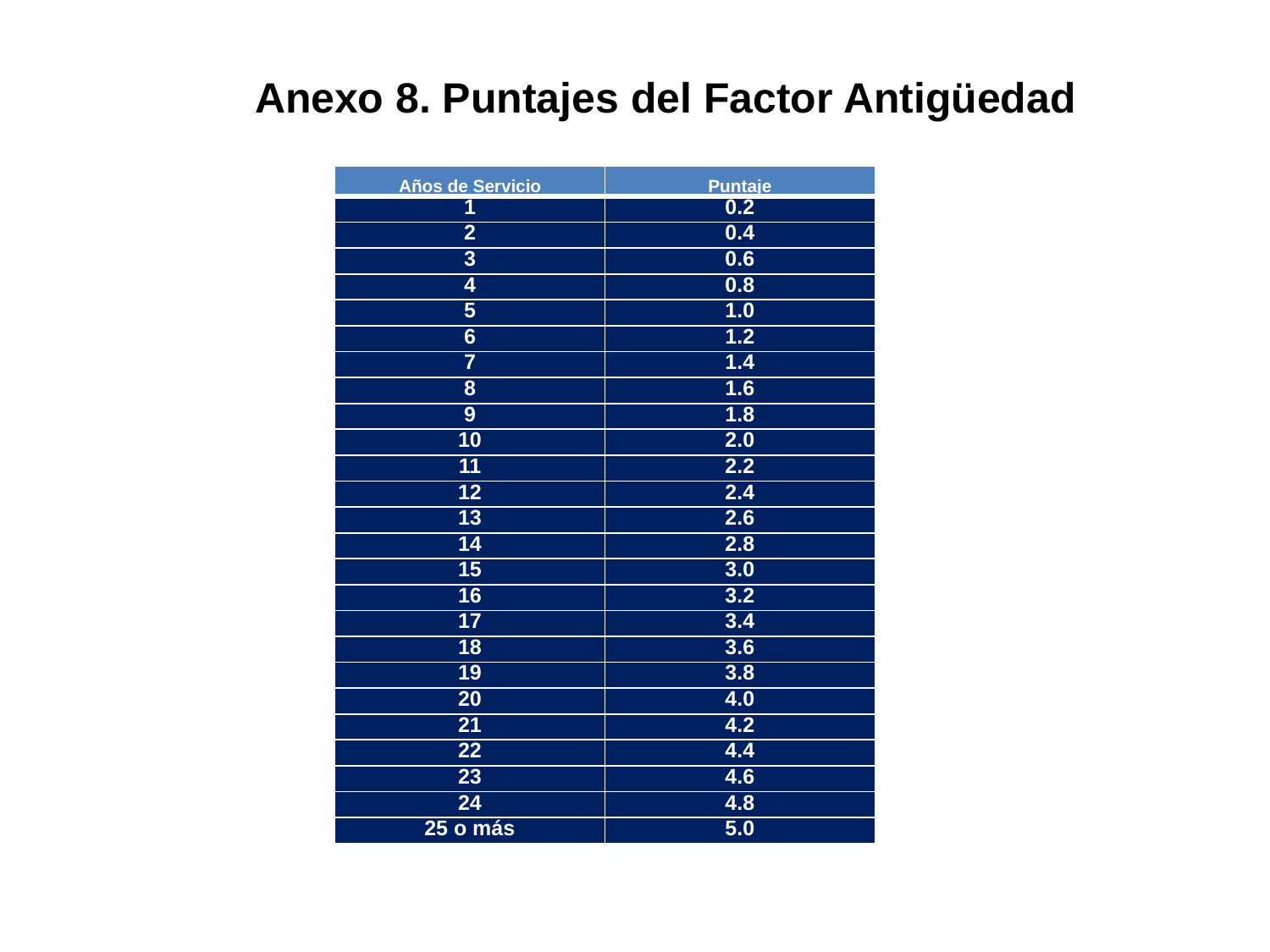

# Anexo 8. Puntajes del Factor Antigüedad
| Años de Servicio | Puntaje |
| --- | --- |
| 1 | 0.2 |
| 2 | 0.4 |
| 3 | 0.6 |
| 4 | 0.8 |
| 5 | 1.0 |
| 6 | 1.2 |
| 7 | 1.4 |
| 8 | 1.6 |
| 9 | 1.8 |
| 10 | 2.0 |
| 11 | 2.2 |
| 12 | 2.4 |
| 13 | 2.6 |
| 14 | 2.8 |
| 15 | 3.0 |
| 16 | 3.2 |
| 17 | 3.4 |
| 18 | 3.6 |
| 19 | 3.8 |
| 20 | 4.0 |
| 21 | 4.2 |
| 22 | 4.4 |
| 23 | 4.6 |
| 24 | 4.8 |
| 25 o más | 5.0 |